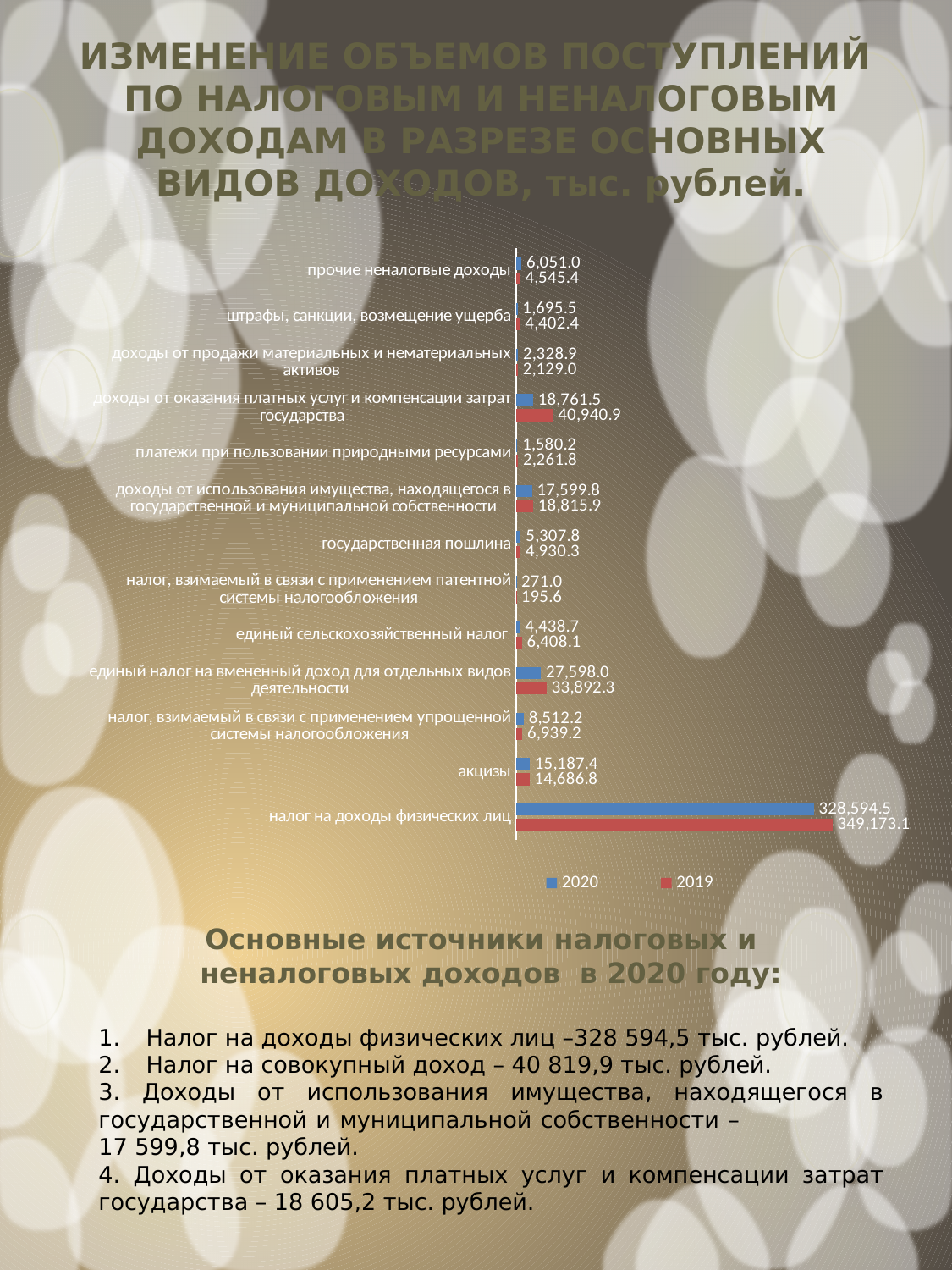

# ИЗМЕНЕНИЕ ОБЪЕМОВ ПОСТУПЛЕНИЙ ПО НАЛОГОВЫМ И НЕНАЛОГОВЫМ ДОХОДАМ В РАЗРЕЗЕ ОСНОВНЫХ ВИДОВ ДОХОДОВ, тыс. рублей.

[unsupported chart]

### Chart

| Category | 2019 | 2020 |
|---|---|---|
| налог на доходы физических лиц | 349173.1 | 328594.5 |
| акцизы | 14686.8 | 15187.4 |
| налог, взимаемый в связи с применением упрощенной системы налогообложения | 6939.2 | 8512.2 |
| единый налог на вмененный доход для отдельных видов деятельности | 33892.3 | 27598.0 |
| единый сельскохозяйственный налог  | 6408.1 | 4438.7 |
| налог, взимаемый в связи с применением патентной системы налогообложения | 195.6 | 271.0 |
| государственная пошлина | 4930.3 | 5307.8 |
| доходы от использования имущества, находящегося в государственной и муниципальной собственности | 18815.9 | 17599.8 |
| платежи при пользовании природными ресурсами | 2261.8 | 1580.2 |
| доходы от оказания платных услуг и компенсации затрат государства | 40940.9 | 18761.5 |
| доходы от продажи материальных и нематериальных активов | 2129.0 | 2328.9 |
| штрафы, санкции, возмещение ущерба | 4402.4 | 1695.5 |
| прочие неналогвые доходы | 4545.4 | 6051.0 |
Основные источники налоговых и
неналоговых доходов  в 2020 году:

Налог на доходы физических лиц –328 594,5 тыс. рублей.
Налог на совокупный доход – 40 819,9 тыс. рублей.
3. Доходы от использования имущества, находящегося в государственной и муниципальной собственности –                 17 599,8 тыс. рублей.
4. Доходы от оказания платных услуг и компенсации затрат государства – 18 605,2 тыс. рублей.